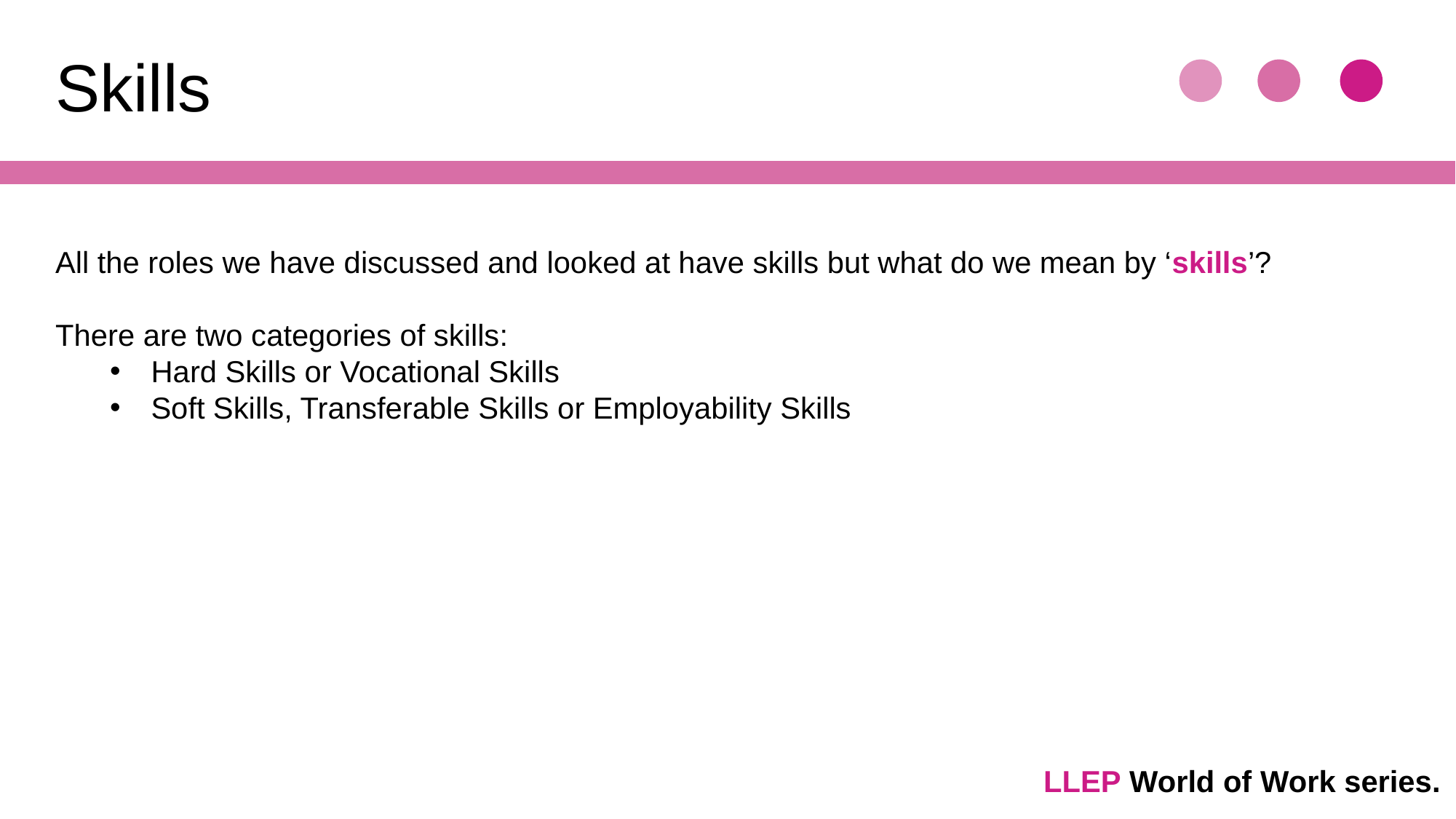

Skills

All the roles we have discussed and looked at have skills but what do we mean by ‘skills’?

There are two categories of skills:
Hard Skills or Vocational Skills
Soft Skills, Transferable Skills or Employability Skills

LLEP World of Work series.